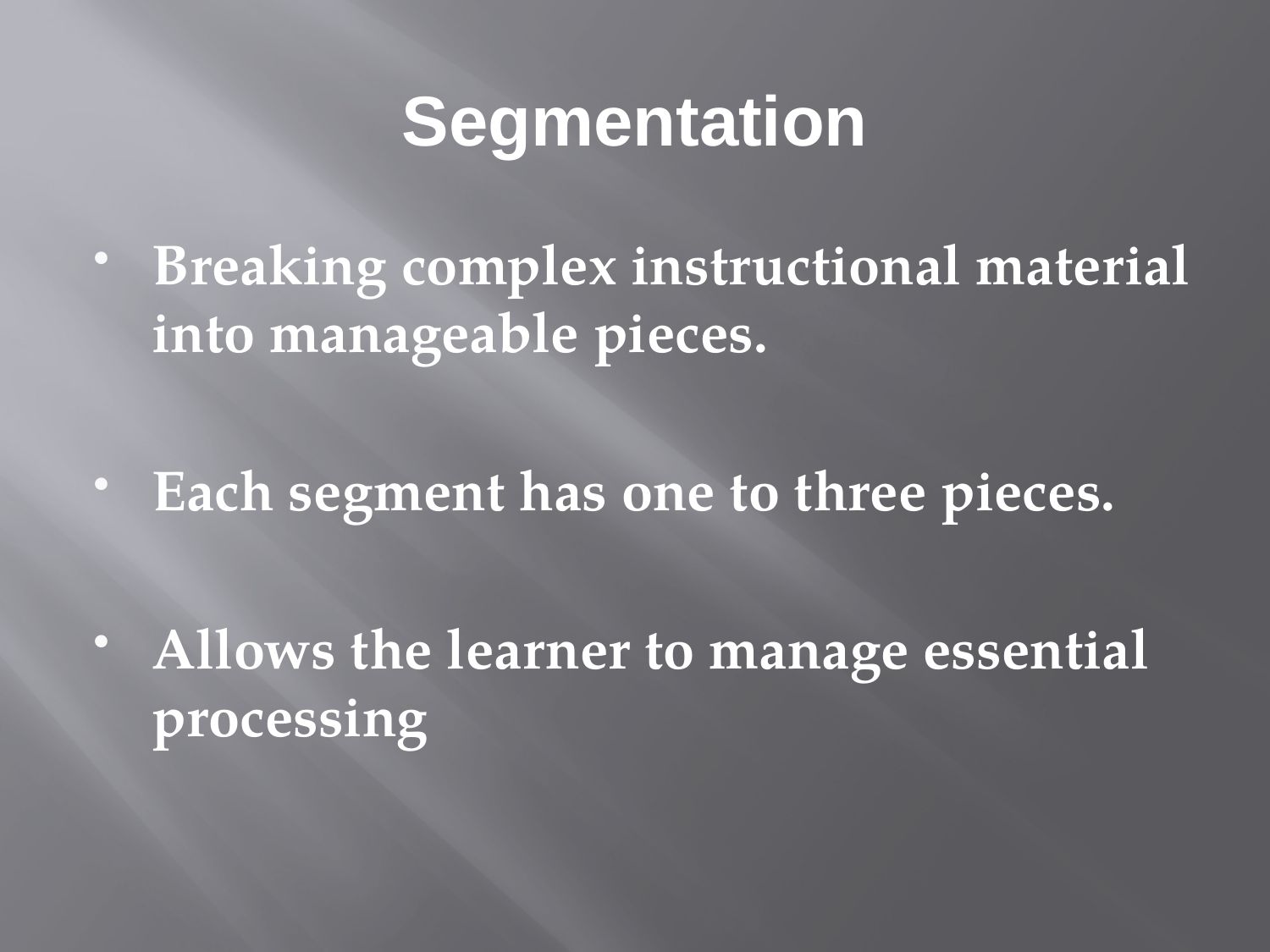

# Segmentation
Breaking complex instructional material into manageable pieces.

Each segment has one to three pieces.

Allows the learner to manage essential processing